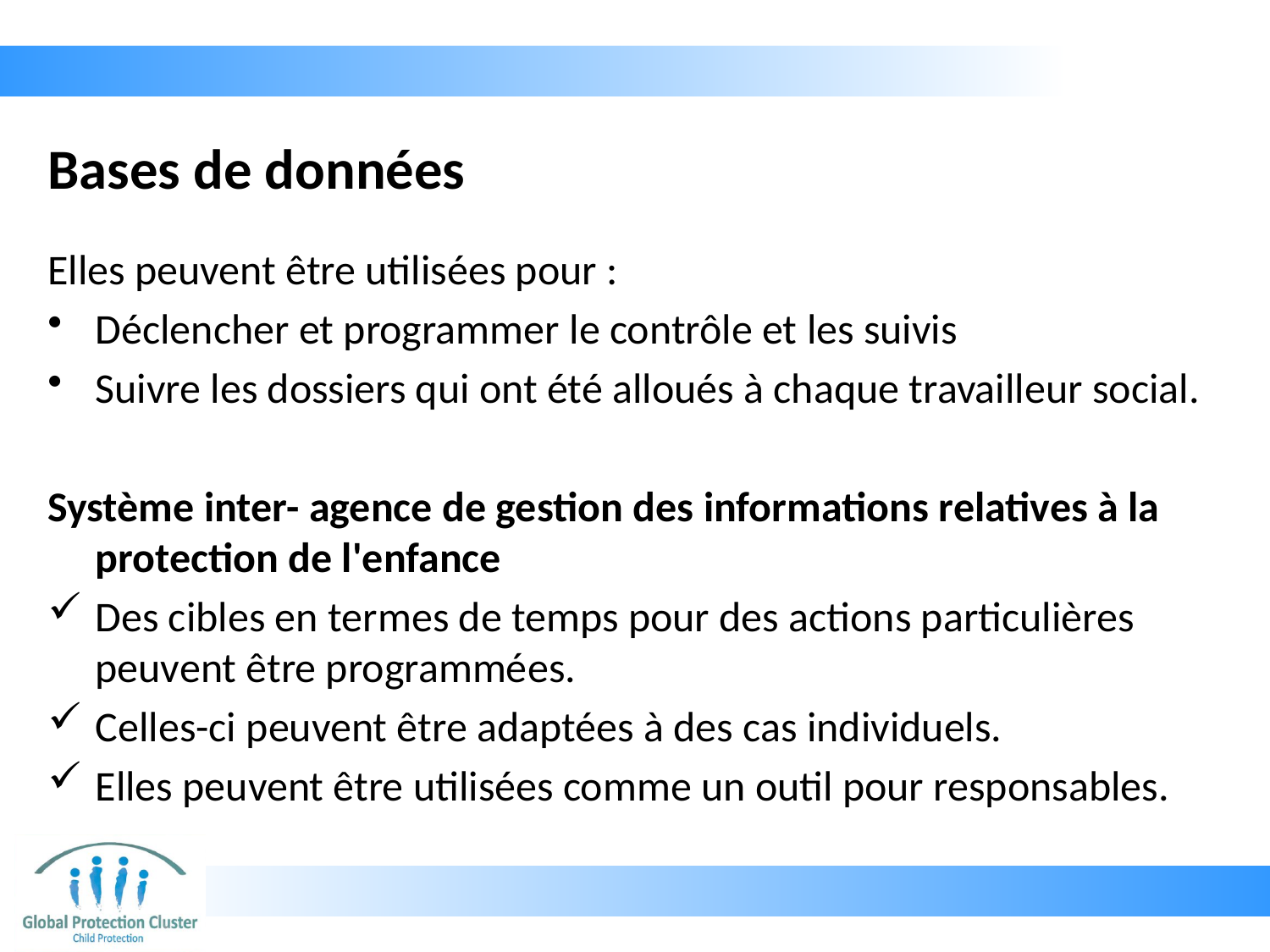

# Bases de données
Elles peuvent être utilisées pour :
Déclencher et programmer le contrôle et les suivis
Suivre les dossiers qui ont été alloués à chaque travailleur social.

Système inter- agence de gestion des informations relatives à la protection de l'enfance
Des cibles en termes de temps pour des actions particulières peuvent être programmées.
Celles-ci peuvent être adaptées à des cas individuels.
Elles peuvent être utilisées comme un outil pour responsables.